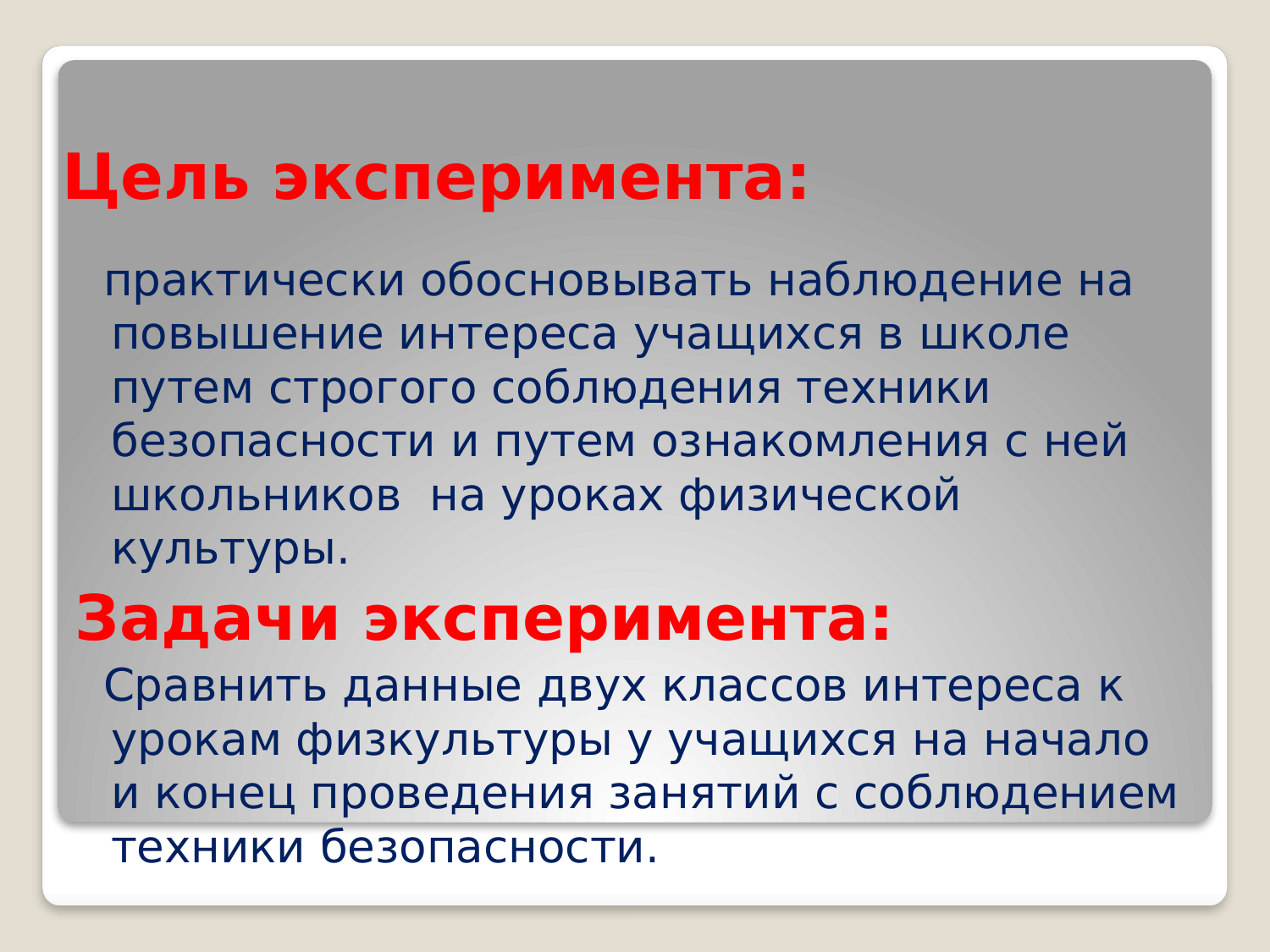

# Цель эксперимента:
  практически обосновывать наблюдение на повышение интереса учащихся в школе путем строгого соблюдения техники безопасности и путем ознакомления с ней школьников  на уроках физической культуры.
Задачи эксперимента:
  Сравнить данные двух классов интереса к урокам физкультуры у учащихся на начало и конец проведения занятий с соблюдением техники безопасности.